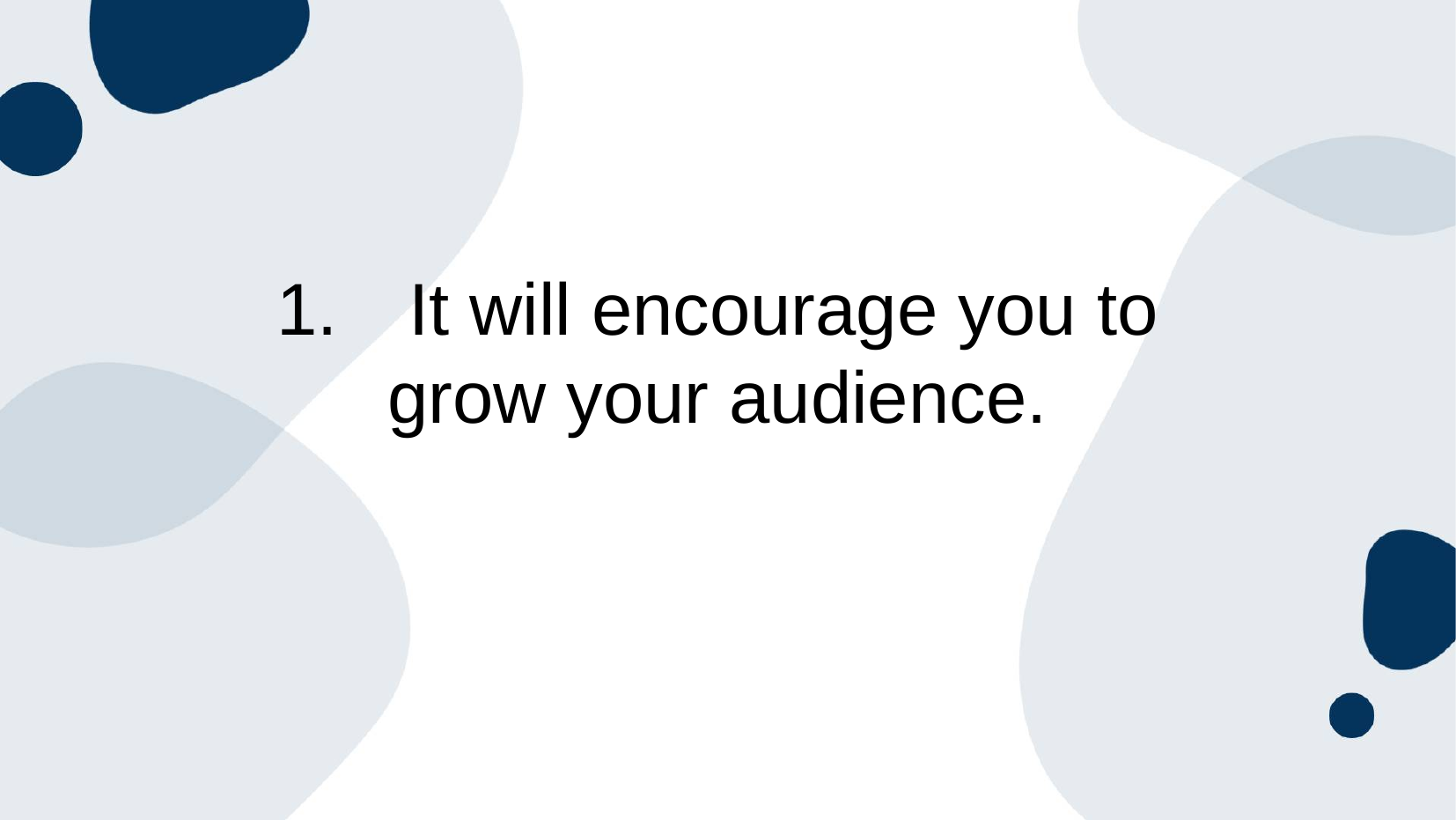

1.	It will encourage you to
grow your audience.